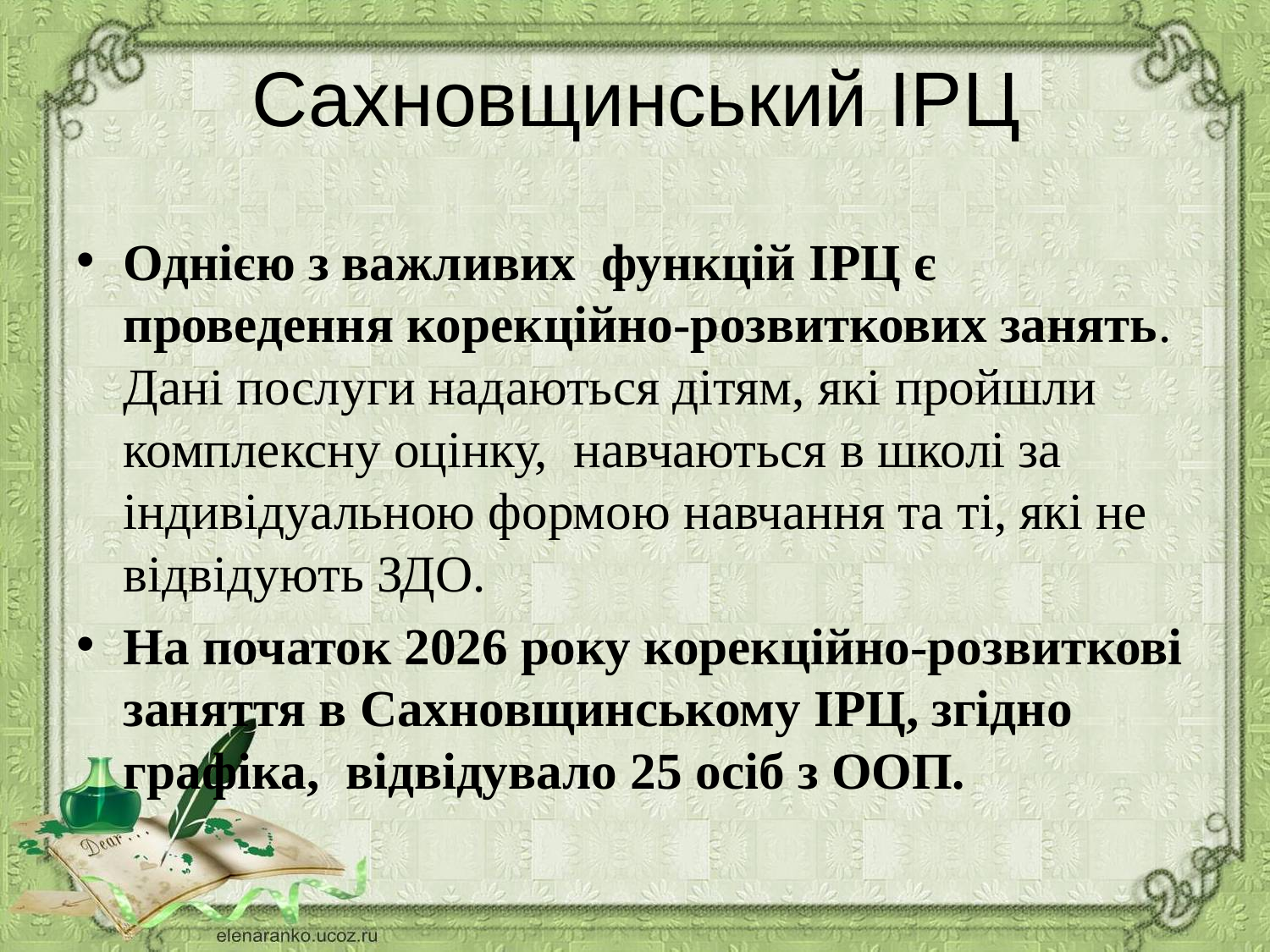

# Сахновщинський ІРЦ
Однією з важливих  функцій ІРЦ є проведення корекційно-розвиткових занять. Дані послуги надаються дітям, які пройшли комплексну оцінку,  навчаються в школі за індивідуальною формою навчання та ті, які не відвідують ЗДО.
На початок 2026 року корекційно-розвиткові заняття в Сахновщинському ІРЦ, згідно графіка,  відвідувало 25 осіб з ООП.